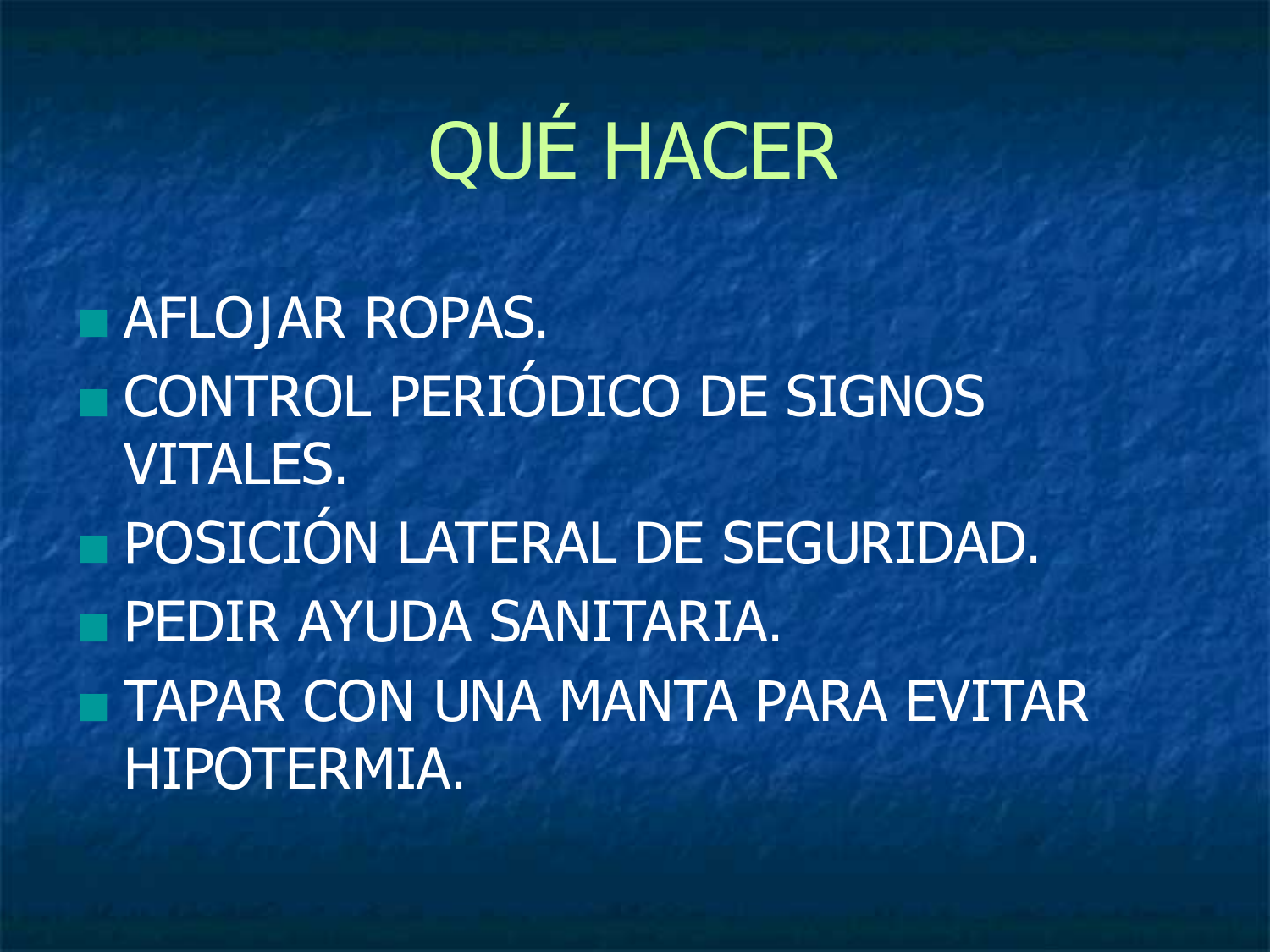

# QUÉ HACER
AFLOJAR ROPAS.
CONTROL PERIÓDICO DE SIGNOS VITALES.
POSICIÓN LATERAL DE SEGURIDAD.
PEDIR AYUDA SANITARIA.
TAPAR CON UNA MANTA PARA EVITAR HIPOTERMIA.